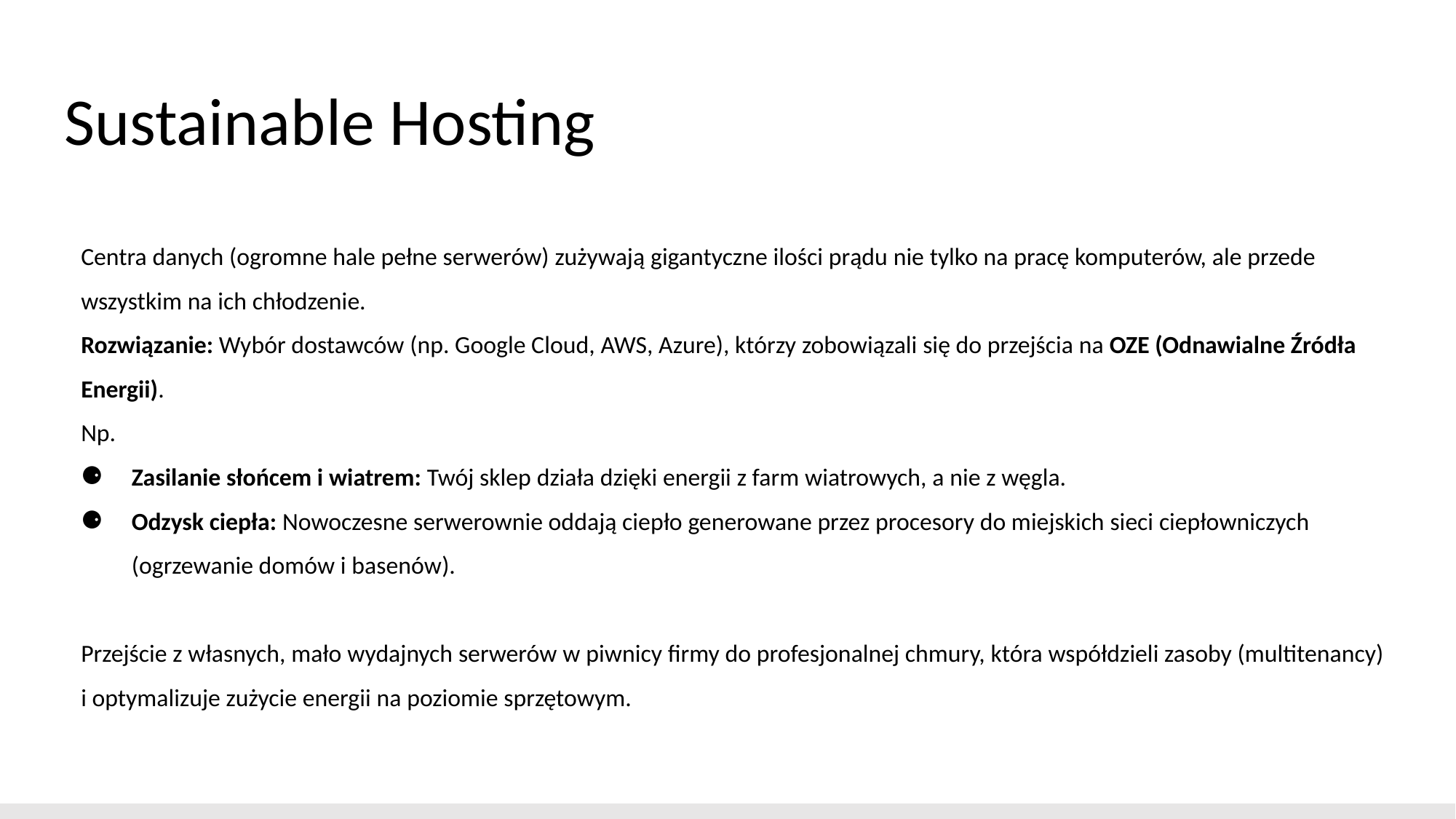

# Sustainable Hosting
Centra danych (ogromne hale pełne serwerów) zużywają gigantyczne ilości prądu nie tylko na pracę komputerów, ale przede wszystkim na ich chłodzenie.
Rozwiązanie: Wybór dostawców (np. Google Cloud, AWS, Azure), którzy zobowiązali się do przejścia na OZE (Odnawialne Źródła Energii).
Np.
Zasilanie słońcem i wiatrem: Twój sklep działa dzięki energii z farm wiatrowych, a nie z węgla.
Odzysk ciepła: Nowoczesne serwerownie oddają ciepło generowane przez procesory do miejskich sieci ciepłowniczych (ogrzewanie domów i basenów).

Przejście z własnych, mało wydajnych serwerów w piwnicy firmy do profesjonalnej chmury, która współdzieli zasoby (multitenancy) i optymalizuje zużycie energii na poziomie sprzętowym.